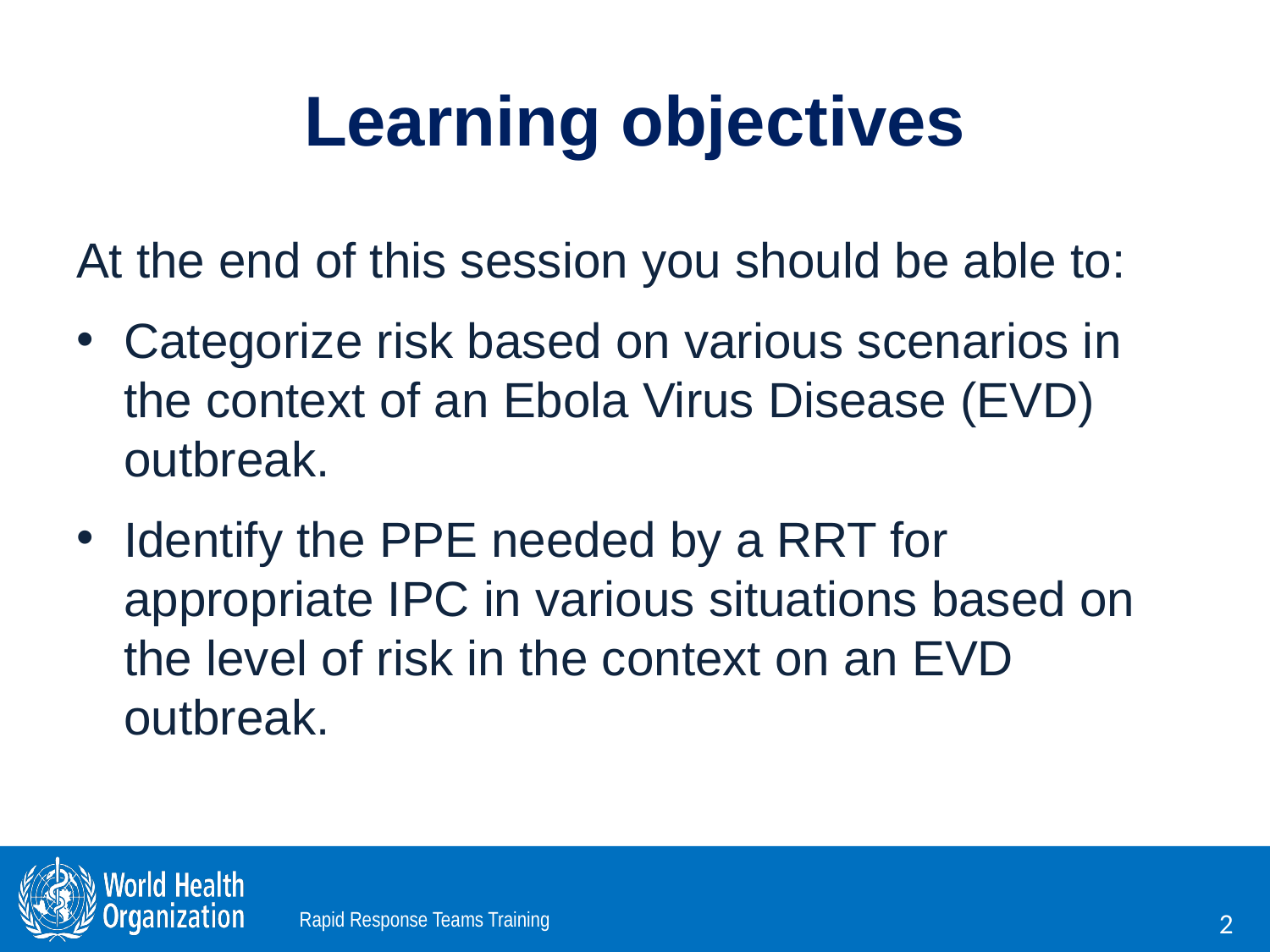

# Learning objectives
At the end of this session you should be able to:
Categorize risk based on various scenarios in the context of an Ebola Virus Disease (EVD) outbreak.
Identify the PPE needed by a RRT for appropriate IPC in various situations based on the level of risk in the context on an EVD outbreak.